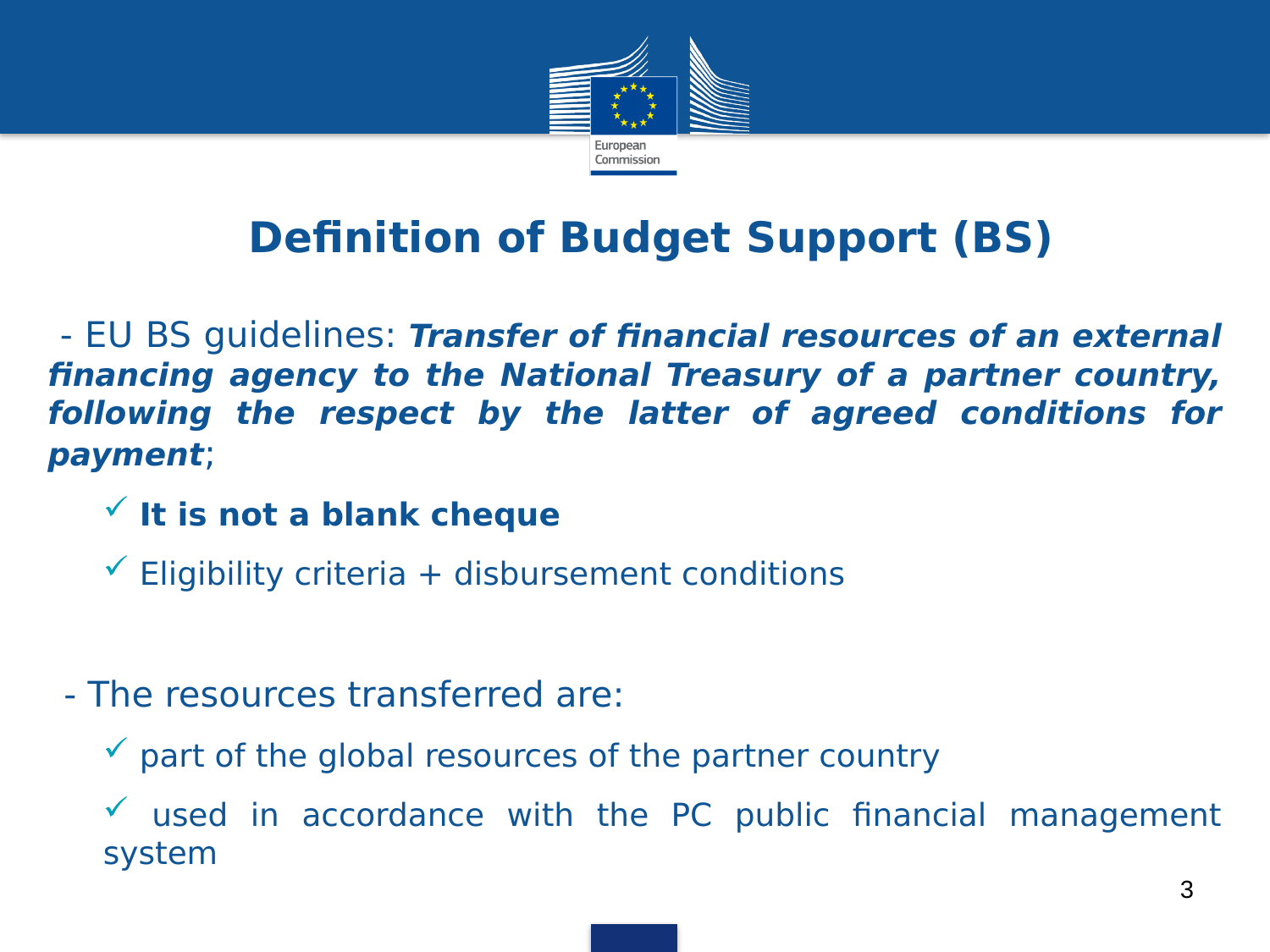

# Definition of Budget Support (BS)
- EU BS guidelines: Transfer of financial resources of an external financing agency to the National Treasury of a partner country, following the respect by the latter of agreed conditions for payment;
 It is not a blank cheque
 Eligibility criteria + disbursement conditions

- The resources transferred are:
 part of the global resources of the partner country
 used in accordance with the PC public financial management system
3